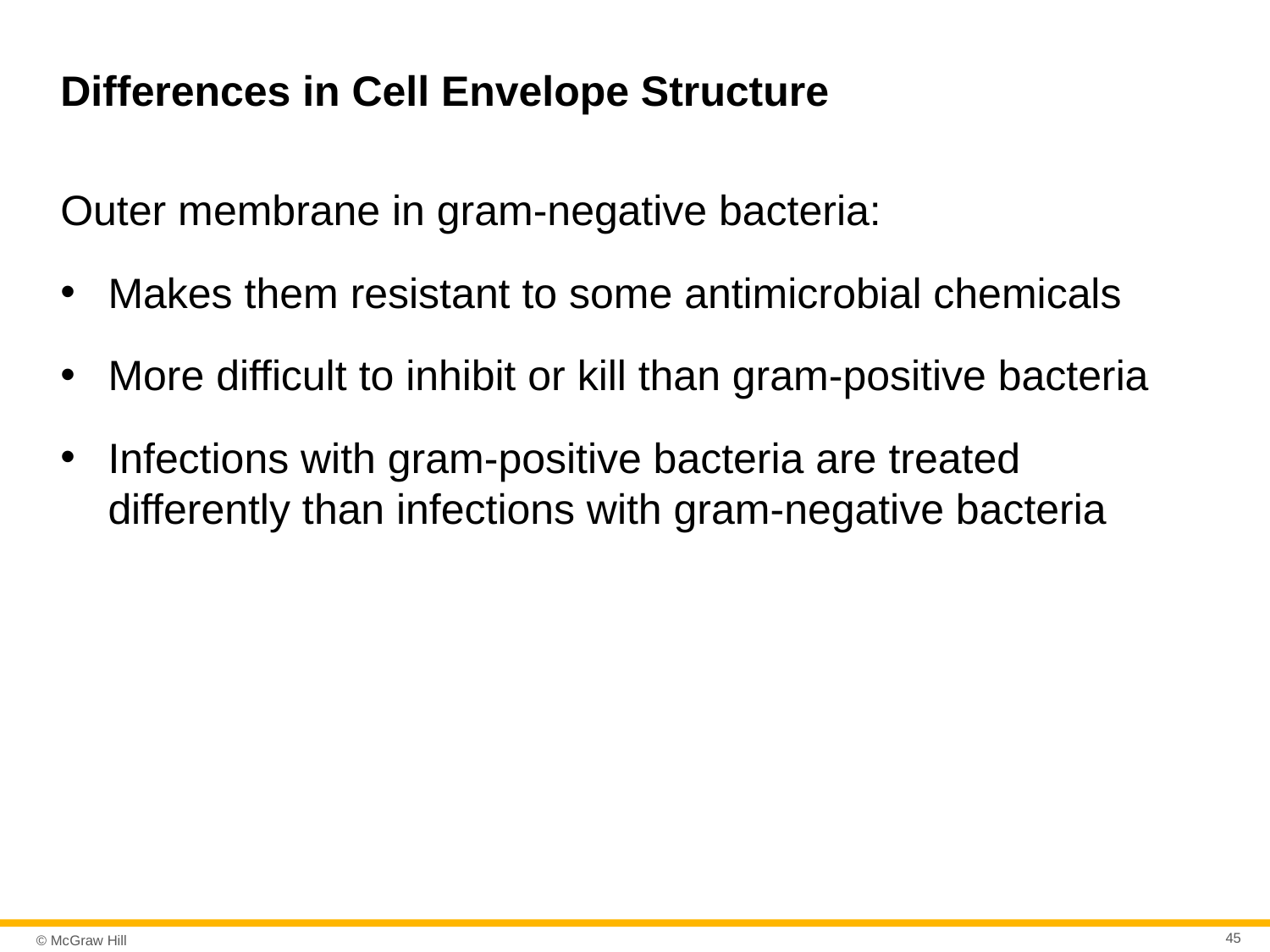

# Differences in Cell Envelope Structure
Outer membrane in gram-negative bacteria:
Makes them resistant to some antimicrobial chemicals
More difficult to inhibit or kill than gram-positive bacteria
Infections with gram-positive bacteria are treated differently than infections with gram-negative bacteria